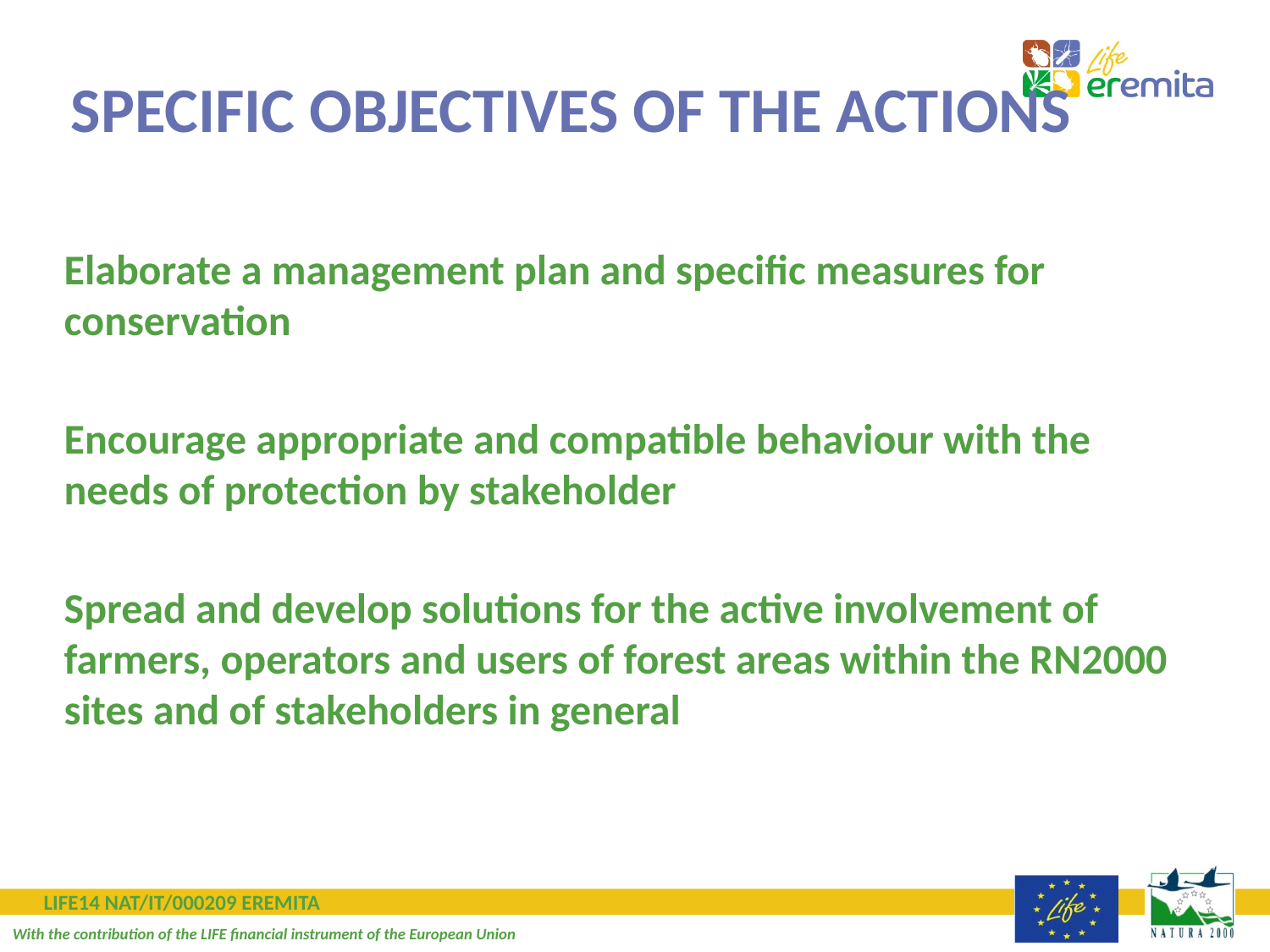

# SPECIFIC OBJECTIVES OF THE ACTIONS
Elaborate a management plan and specific measures for conservation

Encourage appropriate and compatible behaviour with the needs of protection by stakeholder

Spread and develop solutions for the active involvement of farmers, operators and users of forest areas within the RN2000 sites and of stakeholders in general